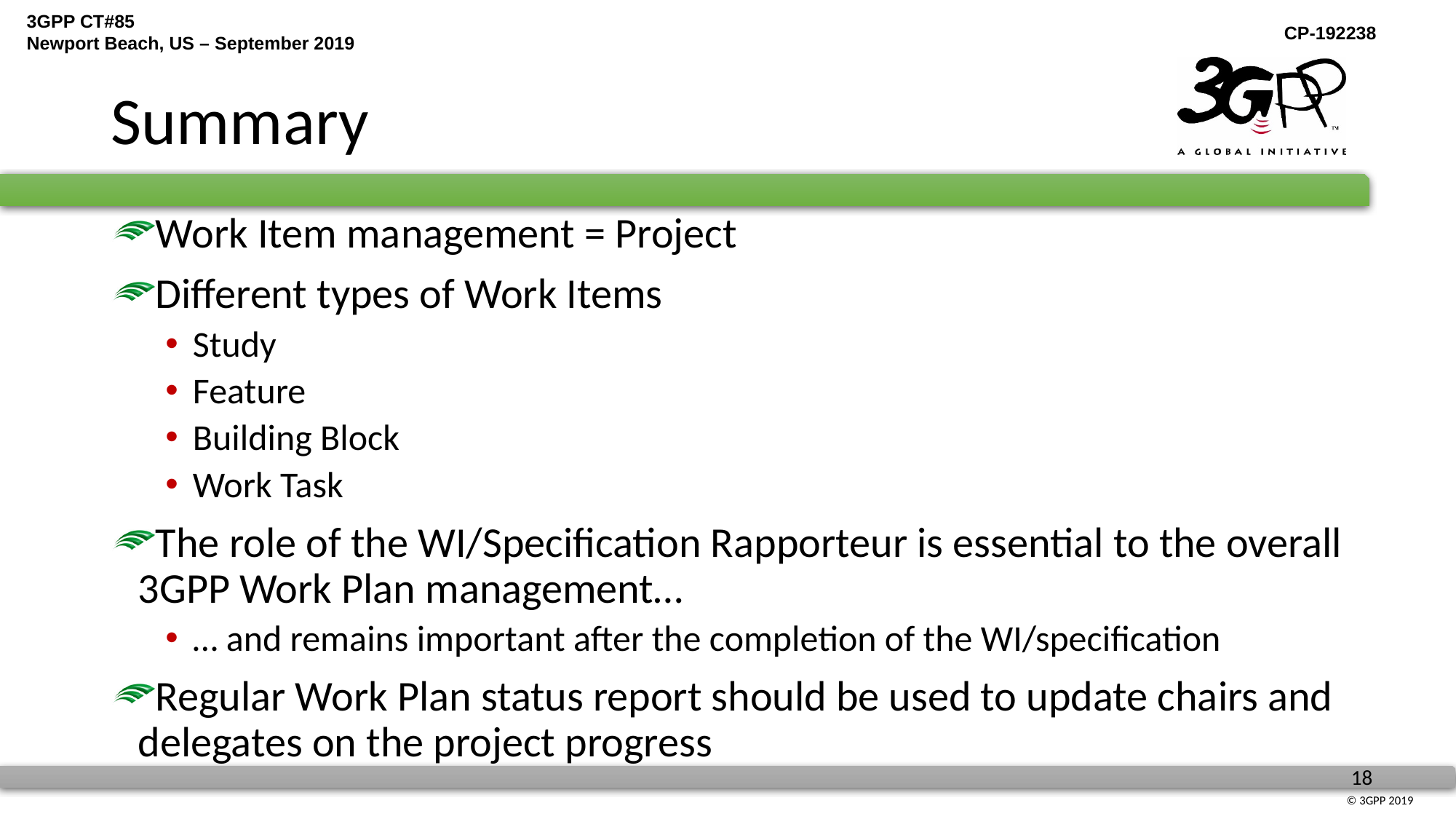

# Summary
Work Item management = Project
Different types of Work Items
Study
Feature
Building Block
Work Task
The role of the WI/Specification Rapporteur is essential to the overall 3GPP Work Plan management…
… and remains important after the completion of the WI/specification
Regular Work Plan status report should be used to update chairs and delegates on the project progress